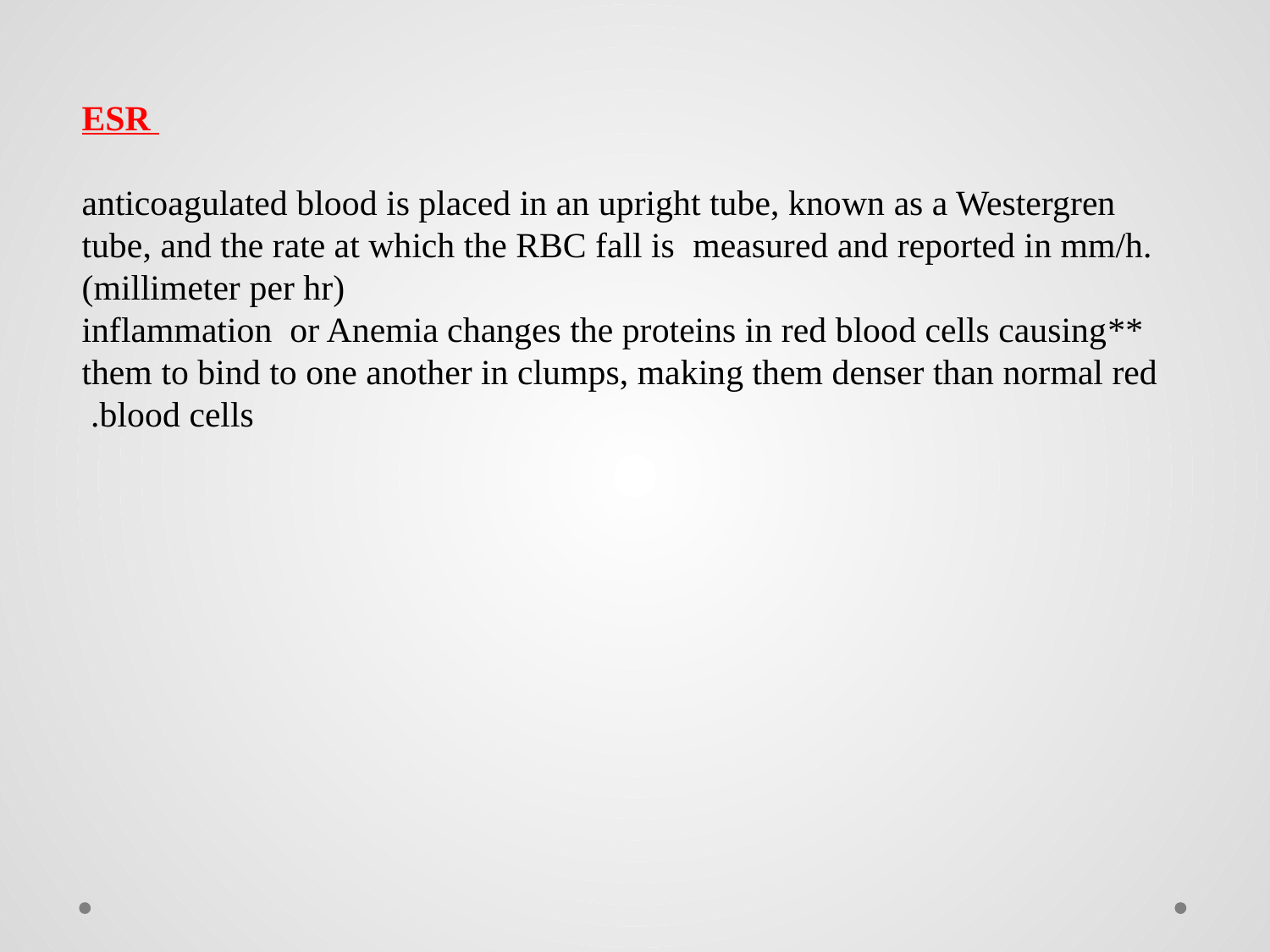

ESR

anticoagulated blood is placed in an upright tube, known as a Westergren tube, and the rate at which the RBC fall is  measured and reported in mm/h. (millimeter per hr)
**inflammation  or Anemia changes the proteins in red blood cells causing them to bind to one another in clumps, making them denser than normal red blood cells.